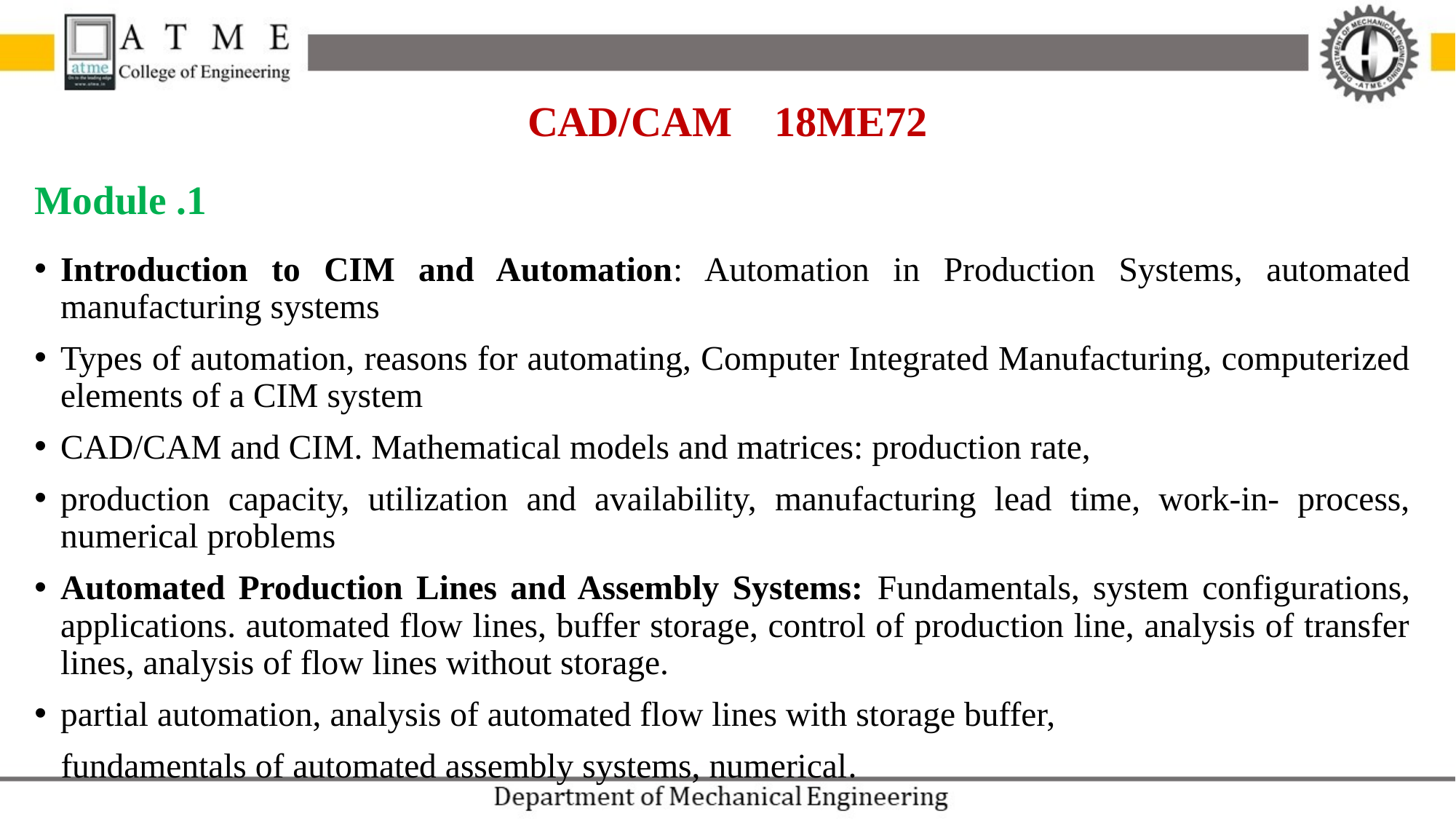

# CAD/CAM    18ME72
Module .1
Introduction to CIM and Automation: Automation in Production Systems, automated manufacturing systems
Types of automation, reasons for automating, Computer Integrated Manufacturing, computerized elements of a CIM system
CAD/CAM and CIM. Mathematical models and matrices: production rate,
production capacity, utilization and availability, manufacturing lead time, work-in- process, numerical problems
Automated Production Lines and Assembly Systems: Fundamentals, system configurations, applications. automated flow lines, buffer storage, control of production line, analysis of transfer lines, analysis of flow lines without storage.
partial automation, analysis of automated flow lines with storage buffer,
   fundamentals of automated assembly systems, numerical.